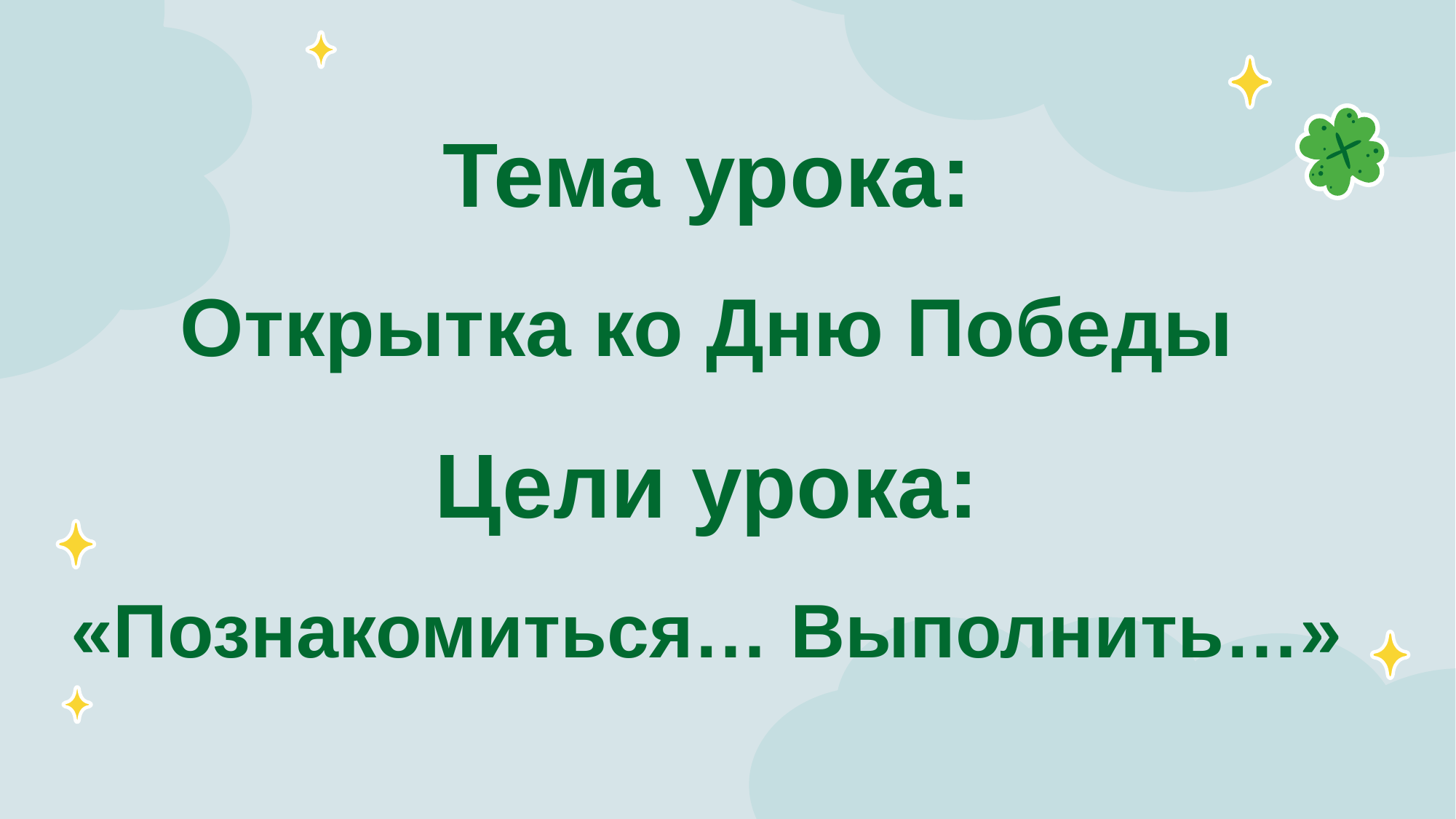

# Тема урока: Открытка ко Дню Победы Цели урока: «Познакомиться… Выполнить…»